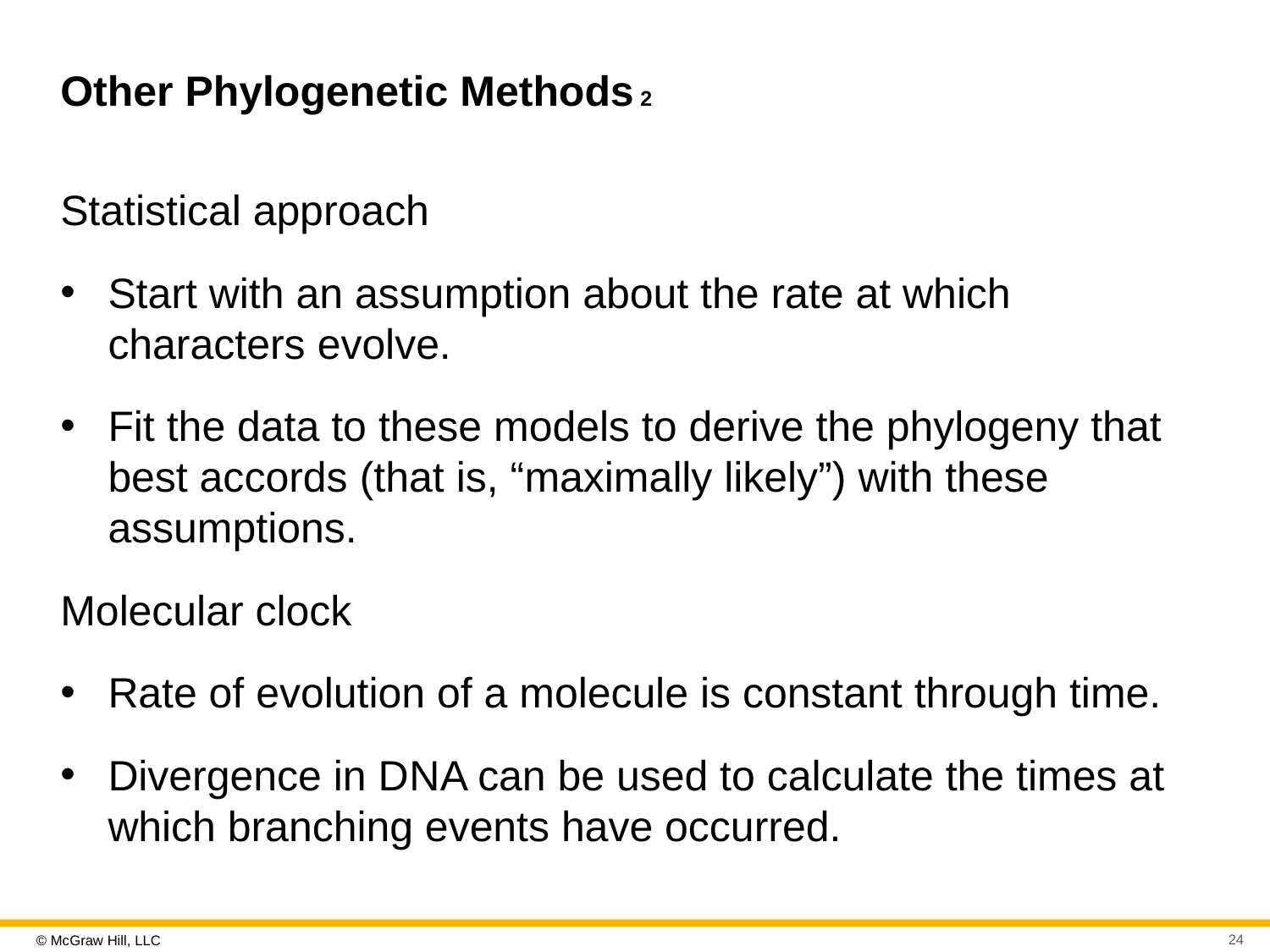

# Other Phylogenetic Methods 2
Statistical approach
Start with an assumption about the rate at which characters evolve.
Fit the data to these models to derive the phylogeny that best accords (that is, “maximally likely”) with these assumptions.
Molecular clock
Rate of evolution of a molecule is constant through time.
Divergence in D N A can be used to calculate the times at which branching events have occurred.
24